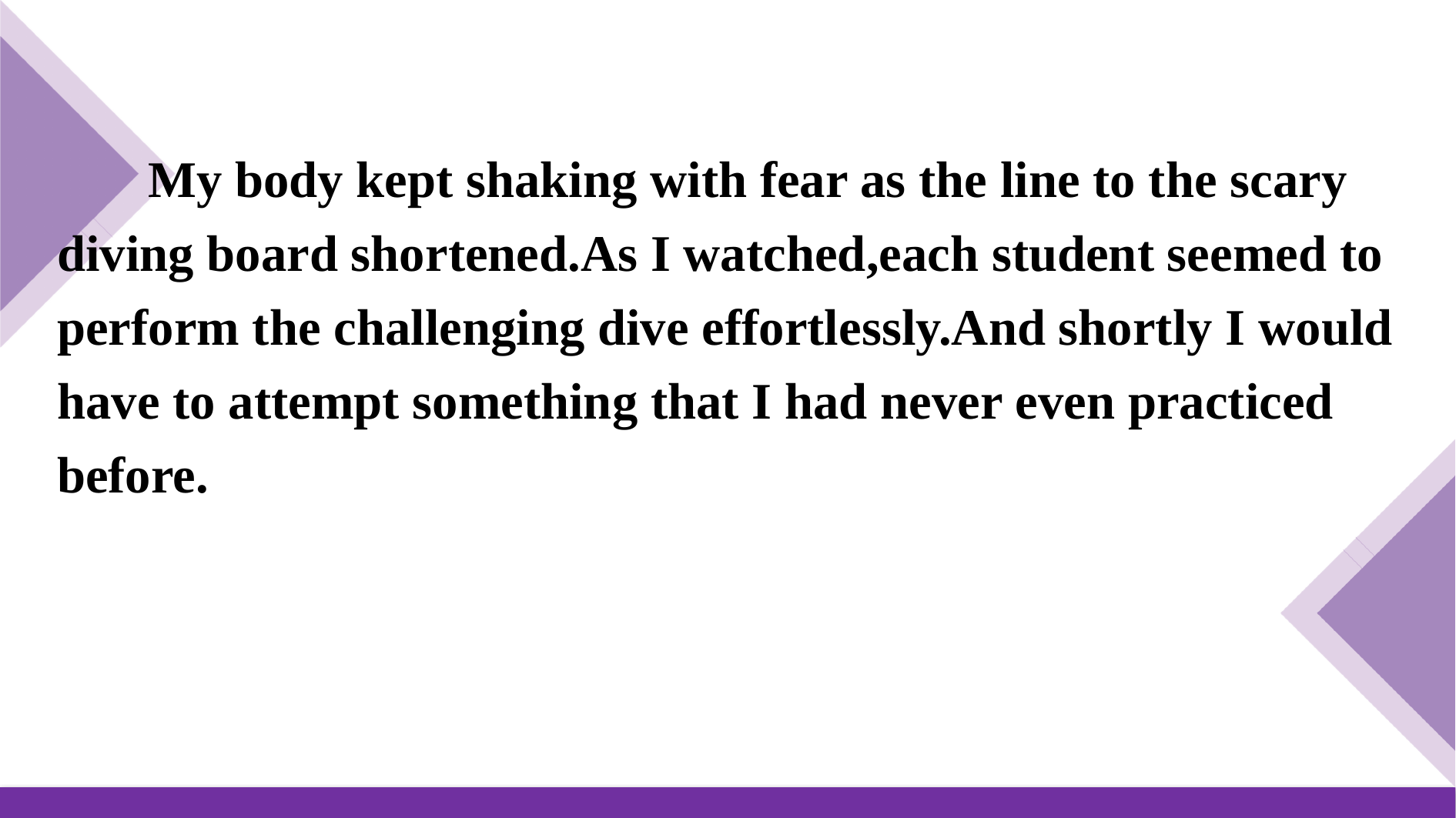

My body kept shaking with fear as the line to the scary diving board shortened.As I watched,each student seemed to perform the challenging dive effortlessly.And shortly I would have to attempt something that I had never even practiced before.